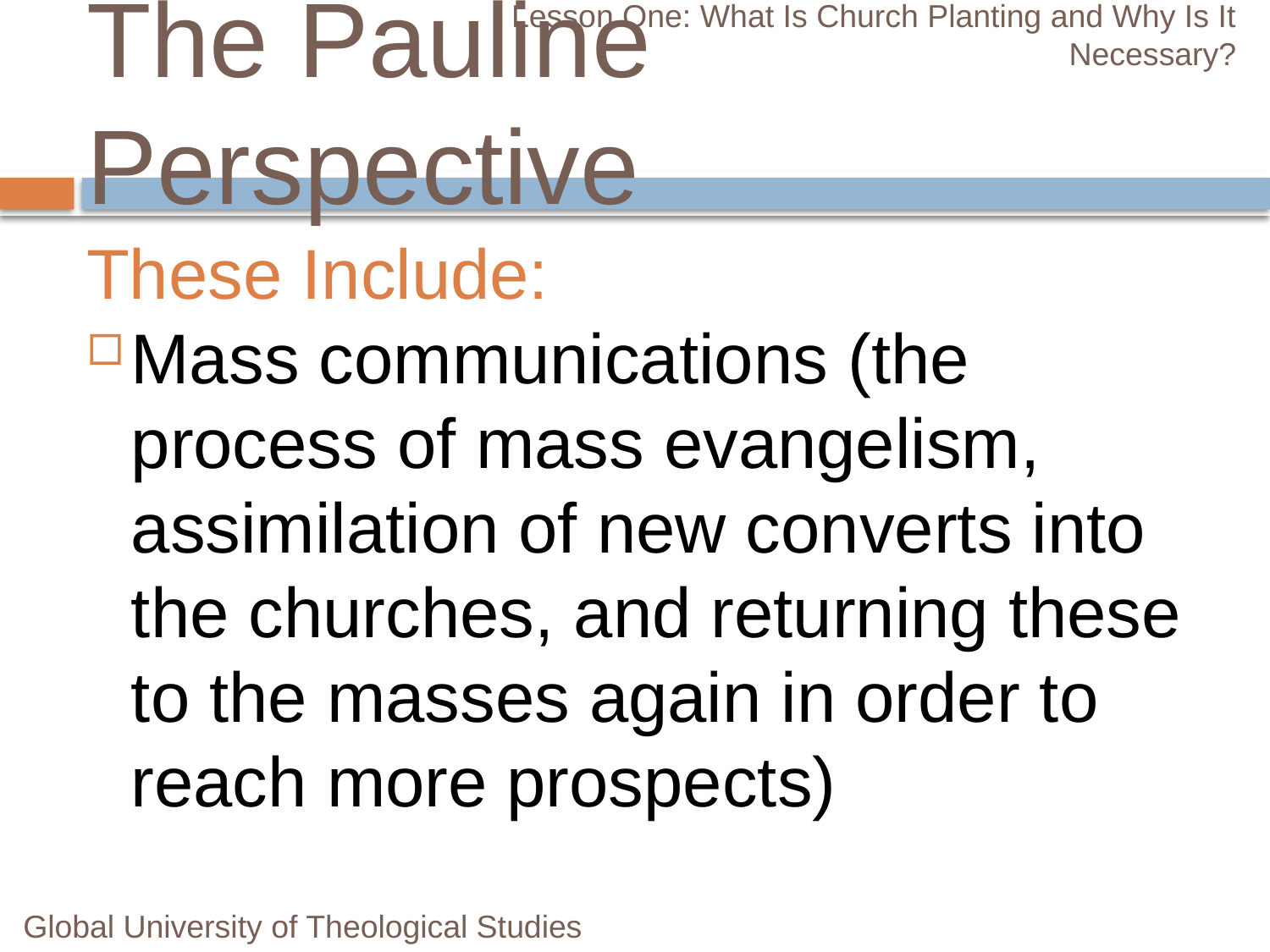

Lesson One: What Is Church Planting and Why Is It Necessary?
# The Pauline Perspective
These Include:
Mass communications (the process of mass evangelism, assimilation of new converts into the churches, and returning these to the masses again in order to reach more prospects)
Global University of Theological Studies